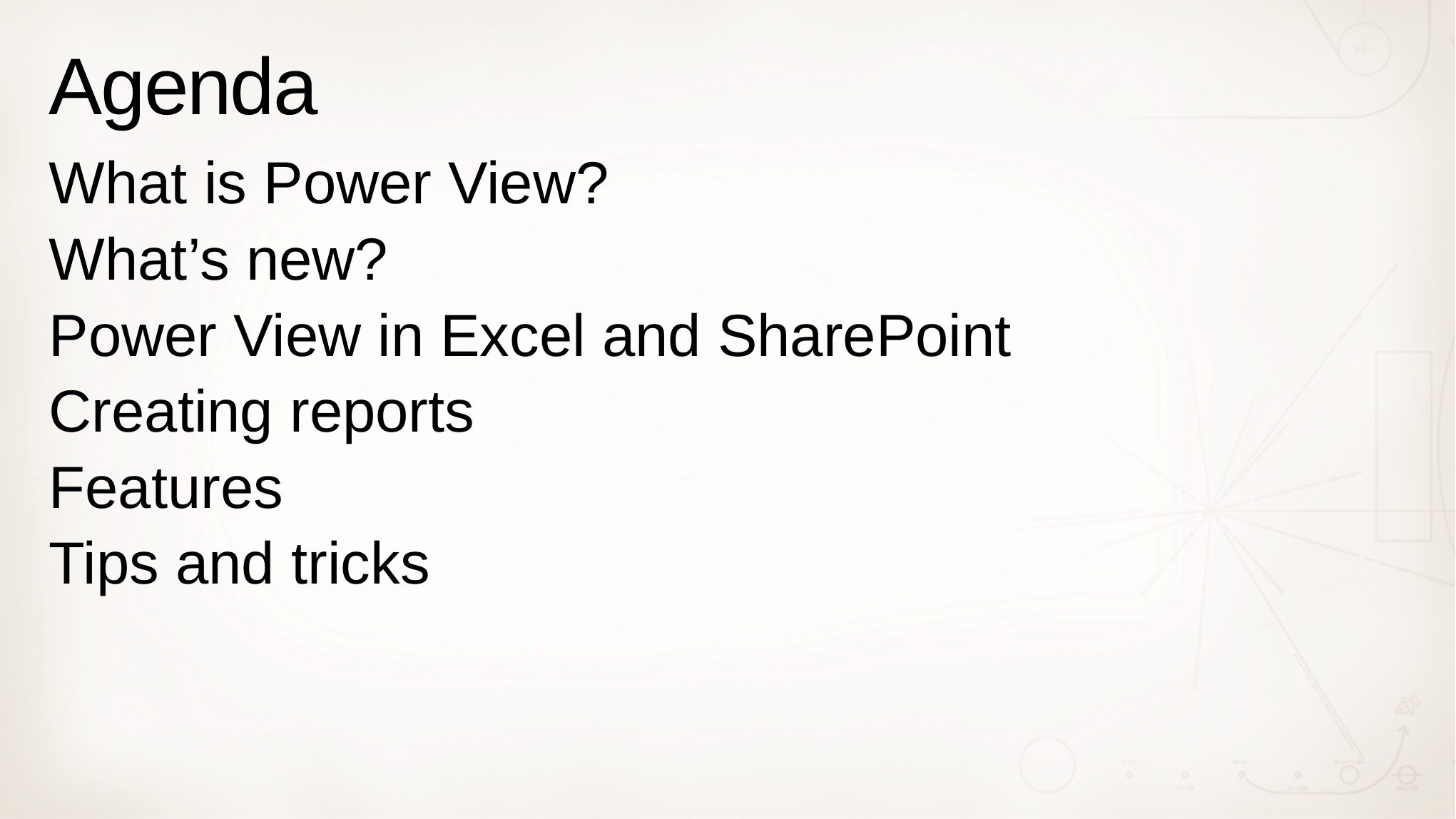

# Agenda
What is Power View?
What’s new?
Power View in Excel and SharePoint
Creating reports
Features
Tips and tricks